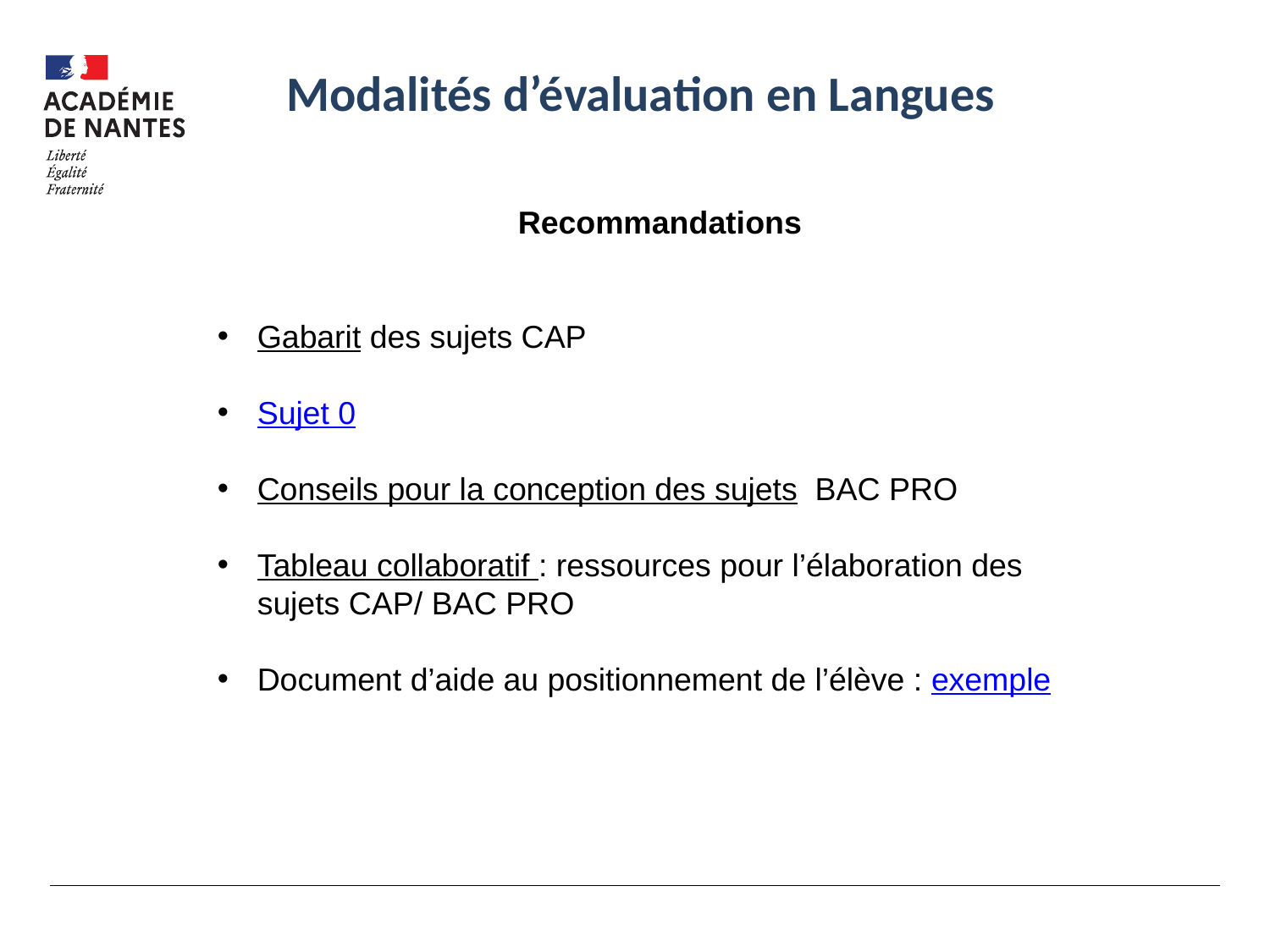

# Modalités d’évaluation en Langues
Recommandations

Gabarit des sujets CAP

Sujet 0

Conseils pour la conception des sujets  BAC PRO

Tableau collaboratif : ressources pour l’élaboration des sujets CAP/ BAC PRO

Document d’aide au positionnement de l’élève : exemple